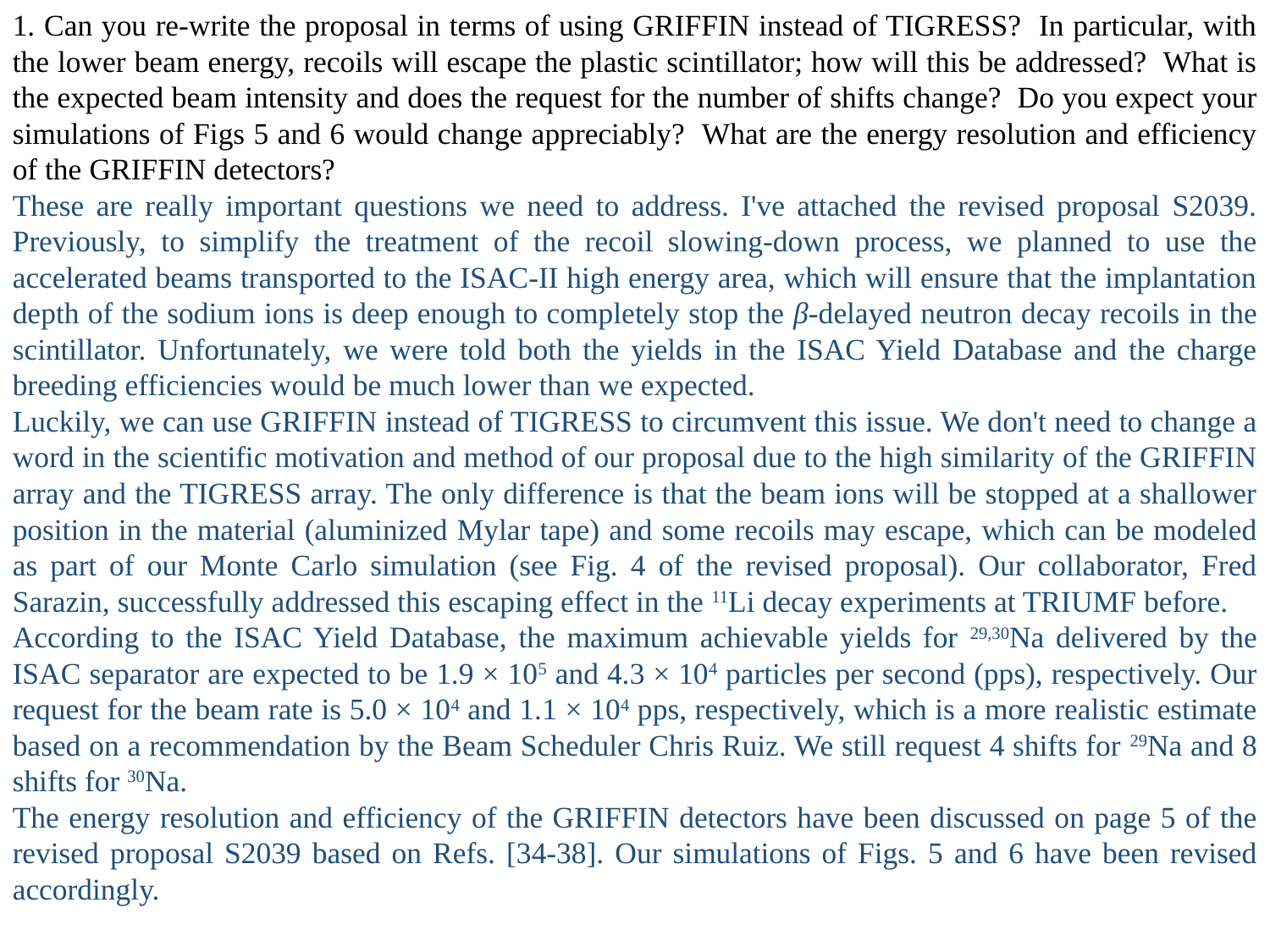

1. Can you re-write the proposal in terms of using GRIFFIN instead of TIGRESS?  In particular, with the lower beam energy, recoils will escape the plastic scintillator; how will this be addressed?  What is the expected beam intensity and does the request for the number of shifts change?  Do you expect your simulations of Figs 5 and 6 would change appreciably?  What are the energy resolution and efficiency of the GRIFFIN detectors?
These are really important questions we need to address. I've attached the revised proposal S2039. Previously, to simplify the treatment of the recoil slowing-down process, we planned to use the accelerated beams transported to the ISAC-II high energy area, which will ensure that the implantation depth of the sodium ions is deep enough to completely stop the β-delayed neutron decay recoils in the scintillator. Unfortunately, we were told both the yields in the ISAC Yield Database and the charge breeding efficiencies would be much lower than we expected.
Luckily, we can use GRIFFIN instead of TIGRESS to circumvent this issue. We don't need to change a word in the scientific motivation and method of our proposal due to the high similarity of the GRIFFIN array and the TIGRESS array. The only difference is that the beam ions will be stopped at a shallower position in the material (aluminized Mylar tape) and some recoils may escape, which can be modeled as part of our Monte Carlo simulation (see Fig. 4 of the revised proposal). Our collaborator, Fred Sarazin, successfully addressed this escaping effect in the 11Li decay experiments at TRIUMF before.
According to the ISAC Yield Database, the maximum achievable yields for 29,30Na delivered by the ISAC separator are expected to be 1.9 × 105 and 4.3 × 104 particles per second (pps), respectively. Our request for the beam rate is 5.0 × 104 and 1.1 × 104 pps, respectively, which is a more realistic estimate based on a recommendation by the Beam Scheduler Chris Ruiz. We still request 4 shifts for 29Na and 8 shifts for 30Na.
The energy resolution and efficiency of the GRIFFIN detectors have been discussed on page 5 of the revised proposal S2039 based on Refs. [34-38]. Our simulations of Figs. 5 and 6 have been revised accordingly.